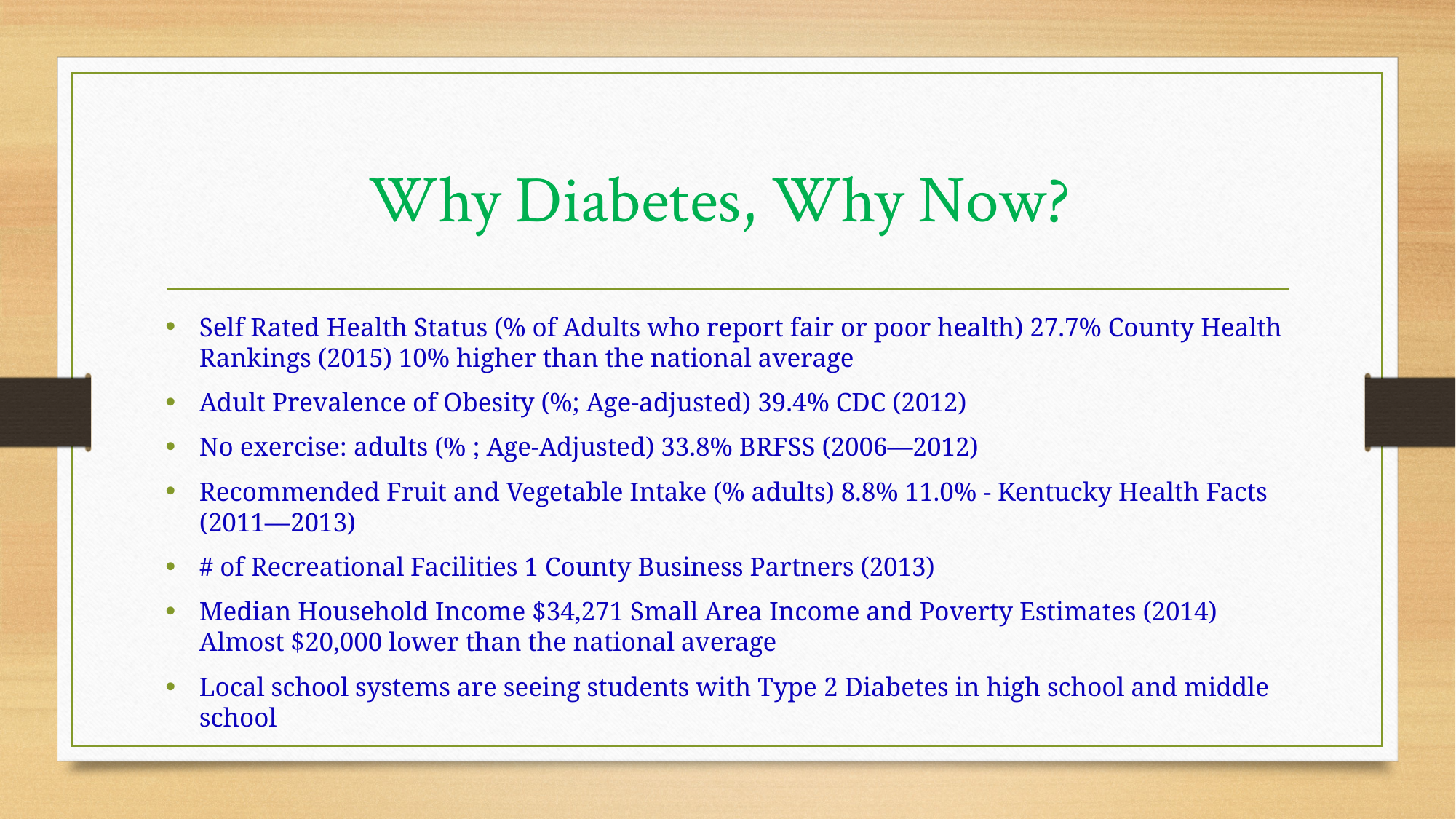

# Why Diabetes, Why Now?
Self Rated Health Status (% of Adults who report fair or poor health) 27.7% County Health Rankings (2015) 10% higher than the national average
Adult Prevalence of Obesity (%; Age-adjusted) 39.4% CDC (2012)
No exercise: adults (% ; Age-Adjusted) 33.8% BRFSS (2006—2012)
Recommended Fruit and Vegetable Intake (% adults) 8.8% 11.0% - Kentucky Health Facts (2011—2013)
# of Recreational Facilities 1 County Business Partners (2013)
Median Household Income $34,271 Small Area Income and Poverty Estimates (2014) Almost $20,000 lower than the national average
Local school systems are seeing students with Type 2 Diabetes in high school and middle school